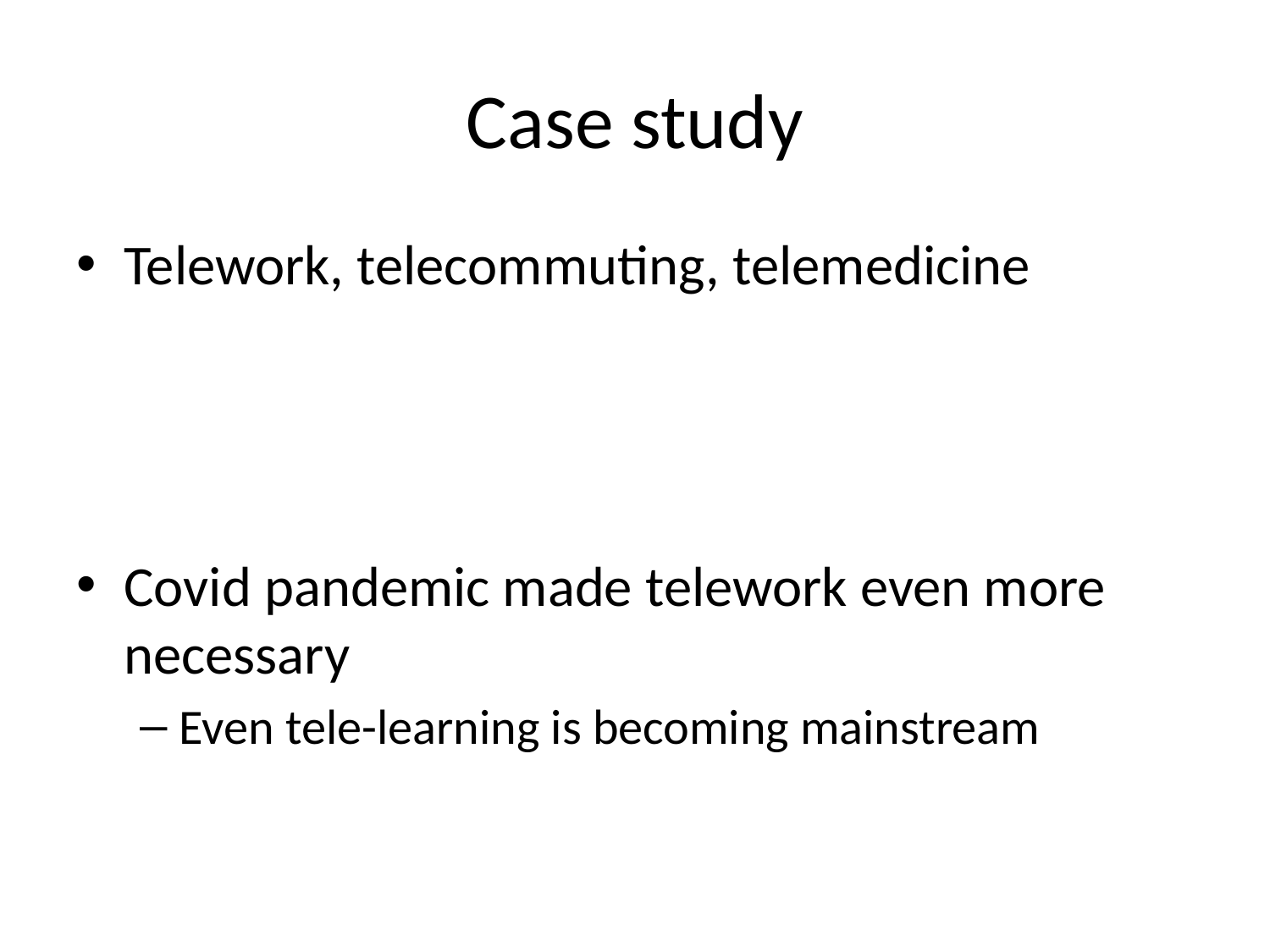

# Case study
Telework, telecommuting, telemedicine

Covid pandemic made telework even more necessary
Even tele-learning is becoming mainstream